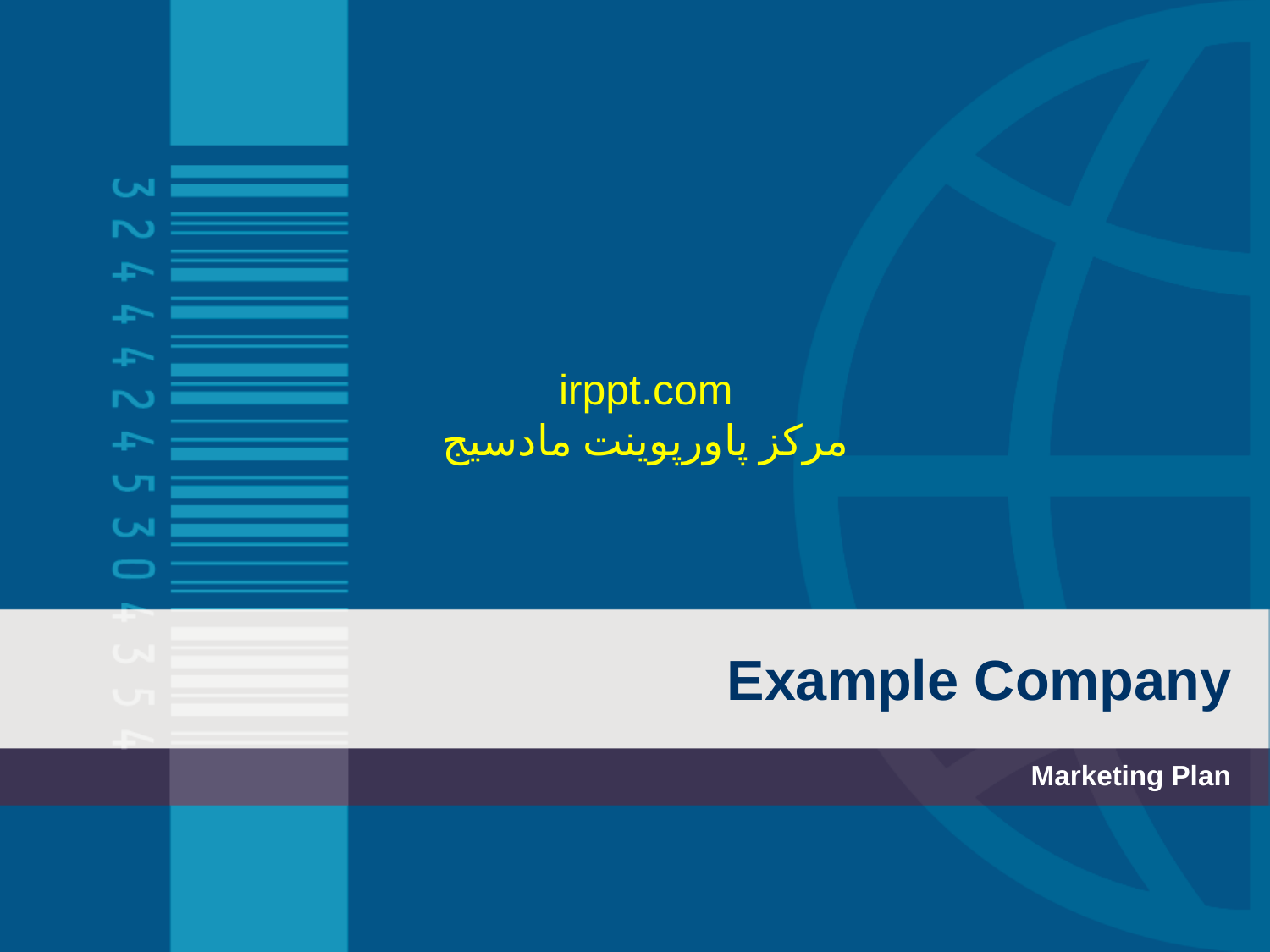

irppt.com
مرکز پاورپوینت مادسیج
# Example Company
Marketing Plan